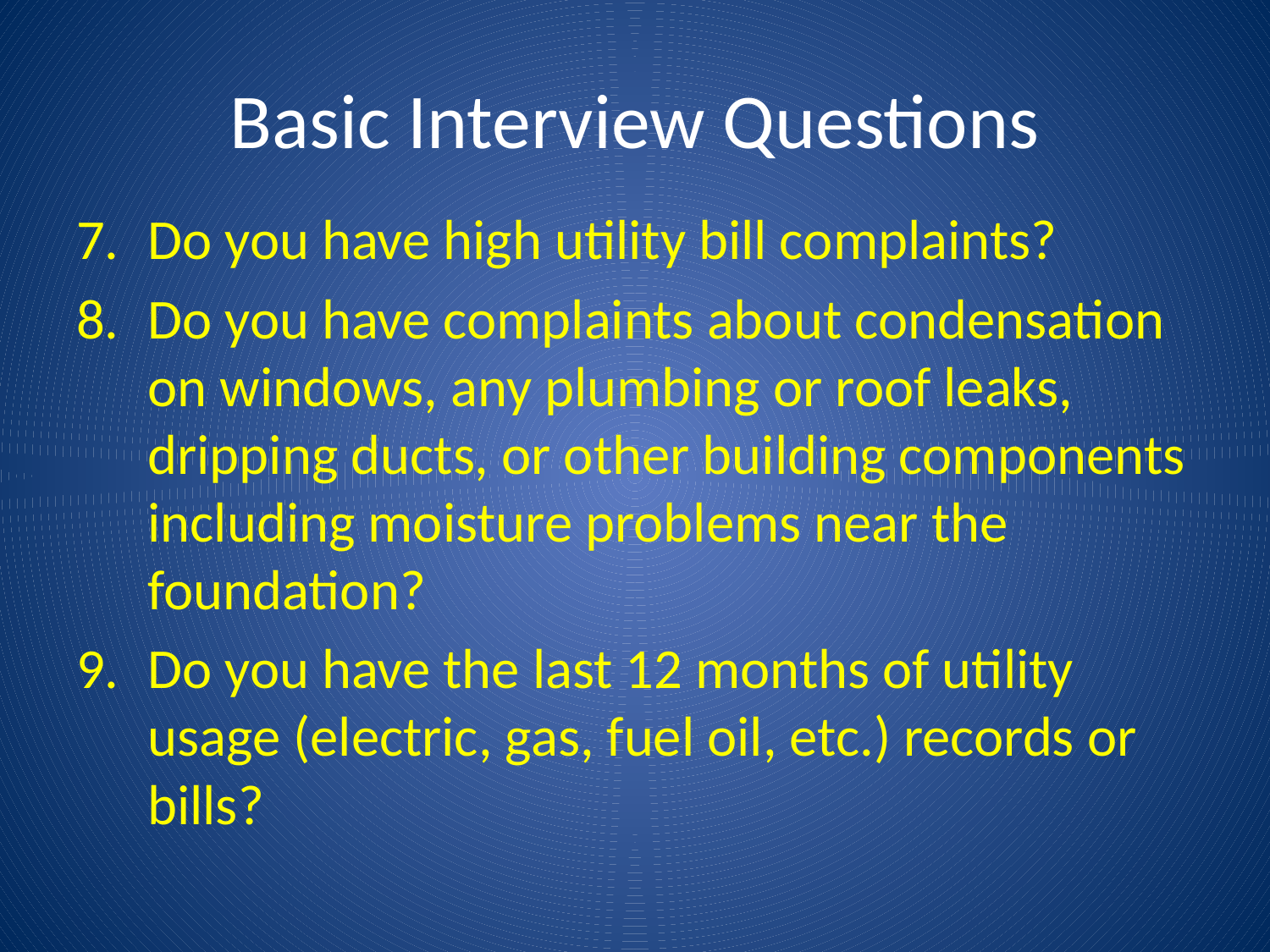

# Basic Interview Questions
Do you have high utility bill complaints?
Do you have complaints about condensation on windows, any plumbing or roof leaks, dripping ducts, or other building components including moisture problems near the foundation?
Do you have the last 12 months of utility usage (electric, gas, fuel oil, etc.) records or bills?